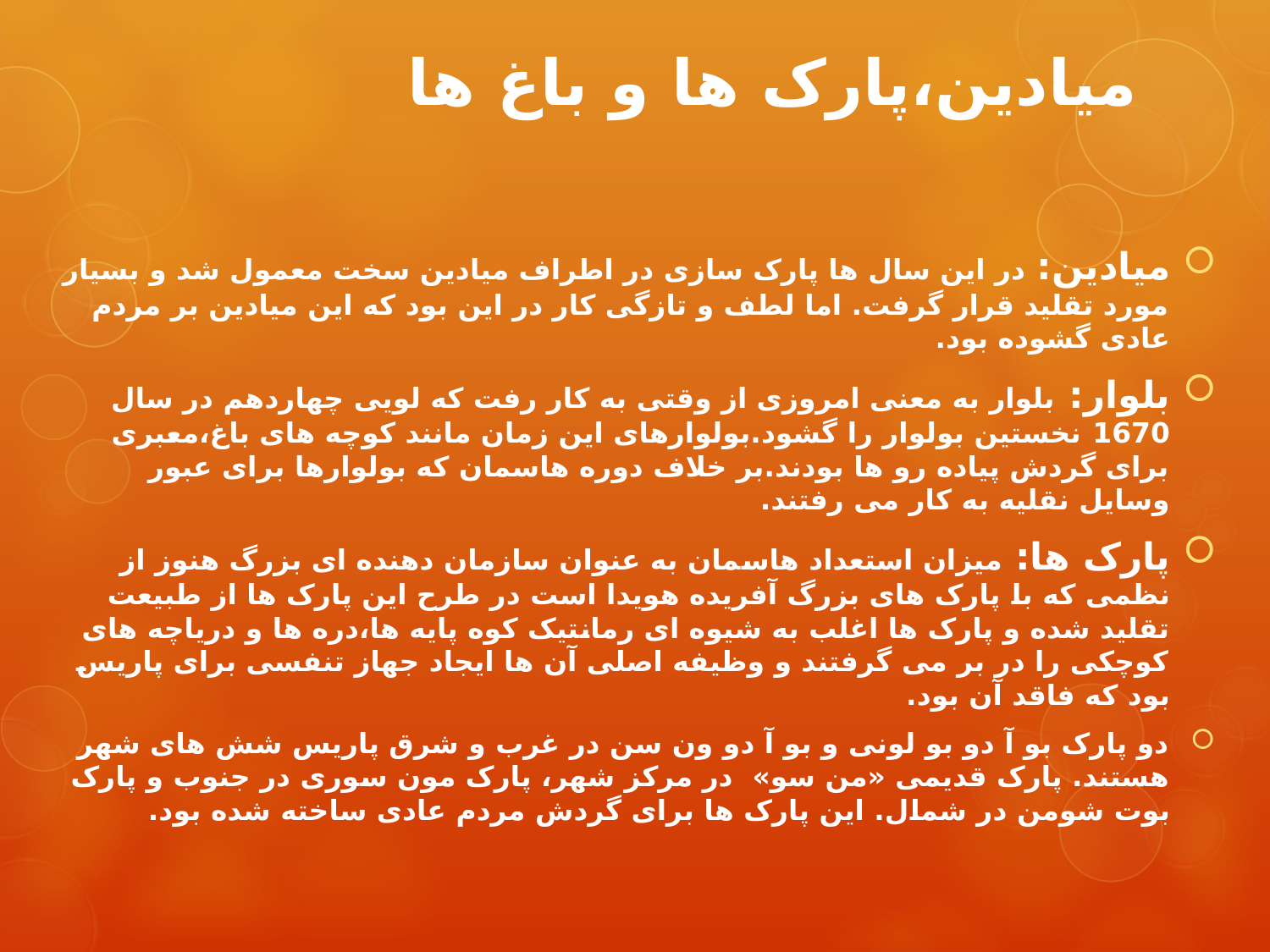

# میادین،پارک ها و باغ ها
میادین: در این سال ها پارک سازی در اطراف میادین سخت معمول شد و بسیار مورد تقلید قرار گرفت. اما لطف و تازگی کار در این بود که این میادین بر مردم عادی گشوده بود.
بلوار: بلوار به معنی امروزی از وقتی به کار رفت که لویی چهاردهم در سال 1670 نخستین بولوار را گشود.بولوارهای این زمان مانند کوچه های باغ،معبری برای گردش پیاده رو ها بودند.بر خلاف دوره هاسمان که بولوارها برای عبور وسایل نقلیه به کار می رفتند.
پارک ها: میزان استعداد هاسمان به عنوان سازمان دهنده ای بزرگ هنوز از نظمی که با پارک های بزرگ آفریده هویدا است در طرح این پارک ها از طبیعت تقلید شده و پارک ها اغلب به شیوه ای رمانتیک کوه پایه ها،دره ها و دریاچه های کوچکی را در بر می گرفتند و وظیفه اصلی آن ها ایجاد جهاز تنفسی برای پاریس بود که فاقد آن بود.
دو پارک بو آ دو بو لونی و بو آ دو ون سن در غرب و شرق پاریس شش های شهر هستند. پارک قدیمی «من سو»  در مرکز شهر، پارک مون سوری در جنوب و پارک بوت شومن در شمال. این پارک ها برای گردش مردم عادی ساخته شده بود.